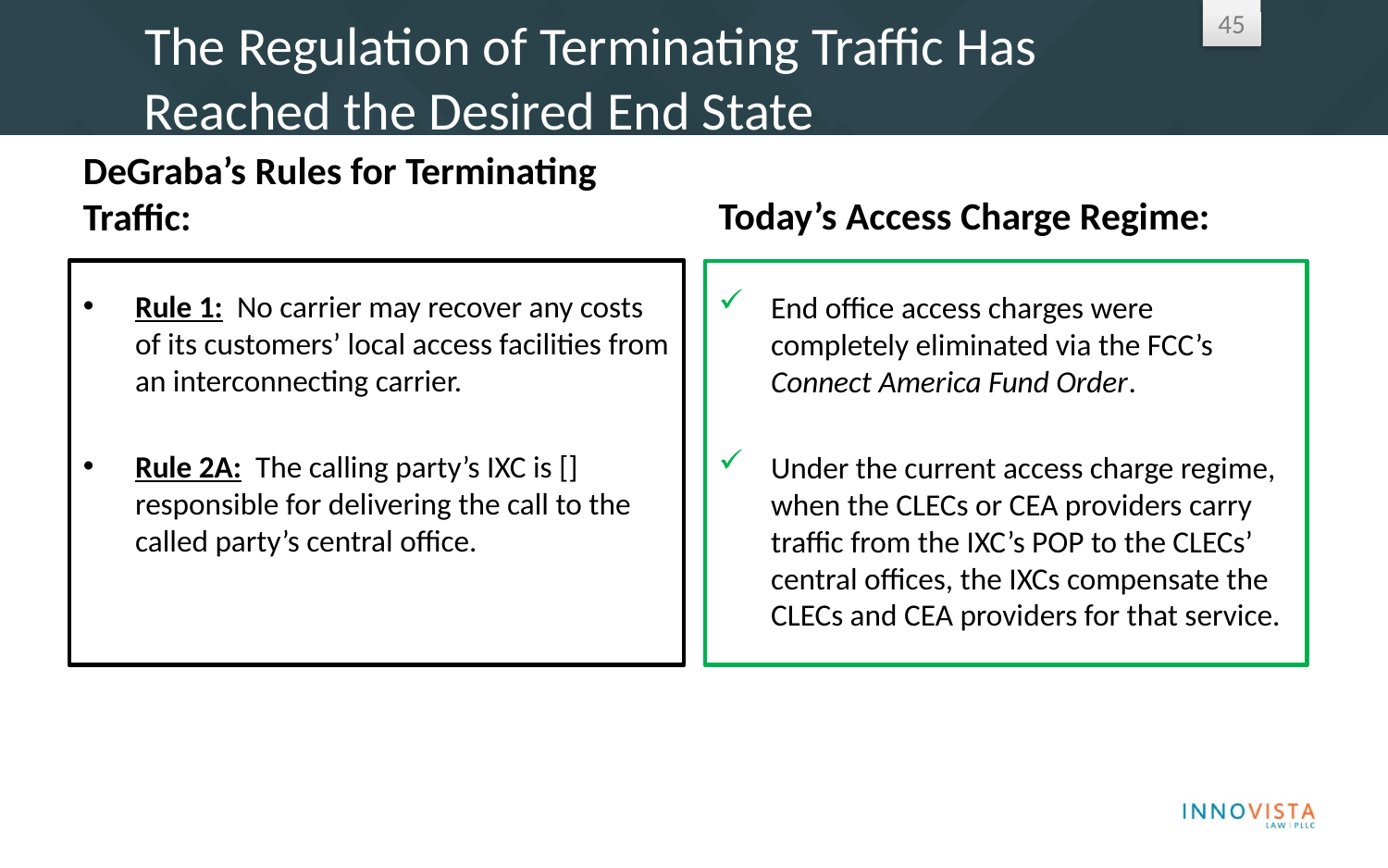

# The Regulation of Terminating Traffic Has Reached the Desired End State
Today’s Access Charge Regime:
DeGraba’s Rules for Terminating Traffic:

Rule 1:  No carrier may recover any costs of its customers’ local access facilities from an interconnecting carrier.

Rule 2A:  The calling party’s IXC is [] responsible for delivering the call to the called party’s central office.

End office access charges were completely eliminated via the FCC’s Connect America Fund Order.

Under the current access charge regime, when the CLECs or CEA providers carry traffic from the IXC’s POP to the CLECs’ central offices, the IXCs compensate the CLECs and CEA providers for that service.